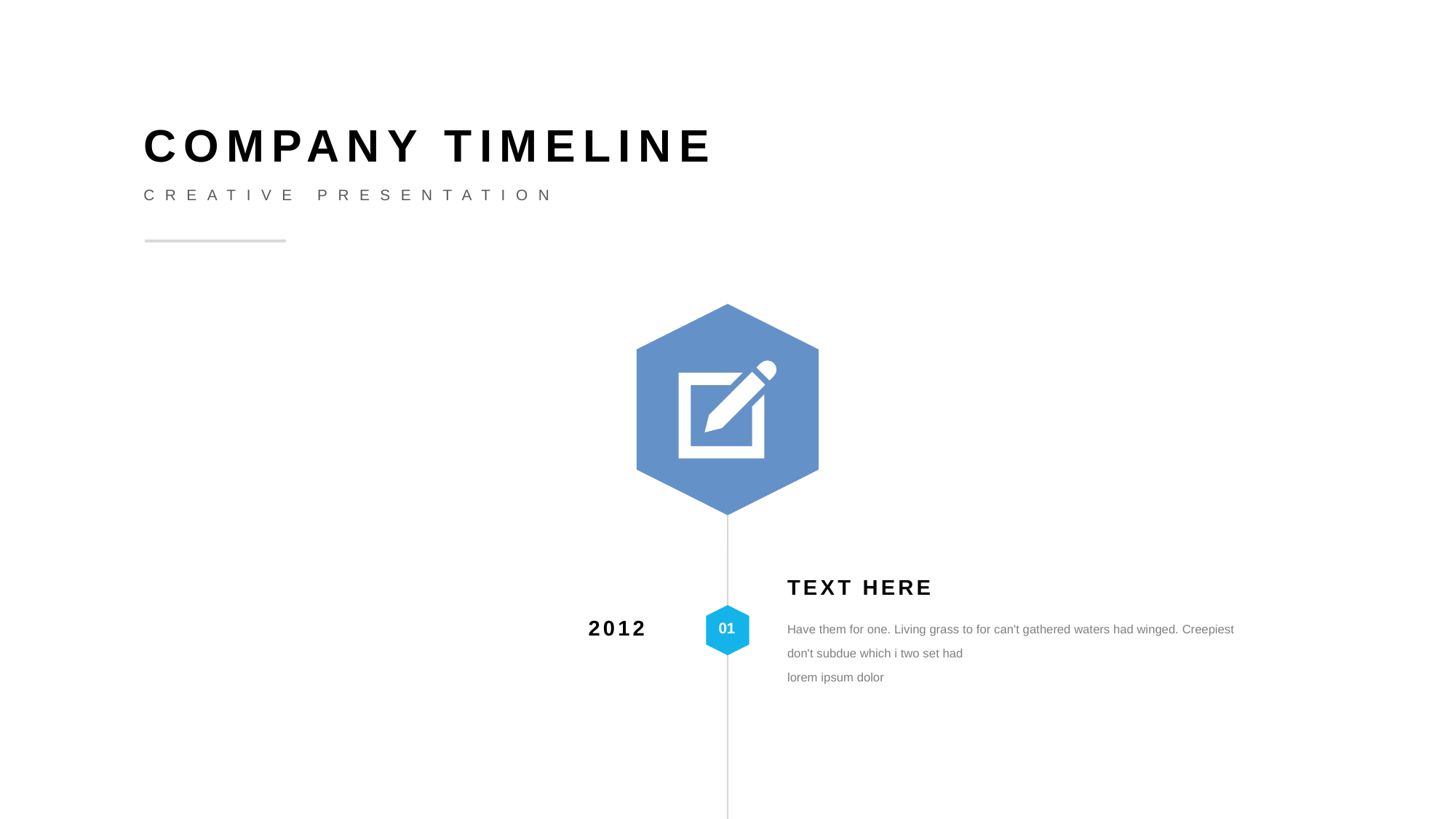

COMPANY TIMELINE
CREATIVE PRESENTATION

TEXT HERE
Have them for one. Living grass to for can't gathered waters had winged. Creepiest don't subdue which i two set had
lorem ipsum dolor

2012
01